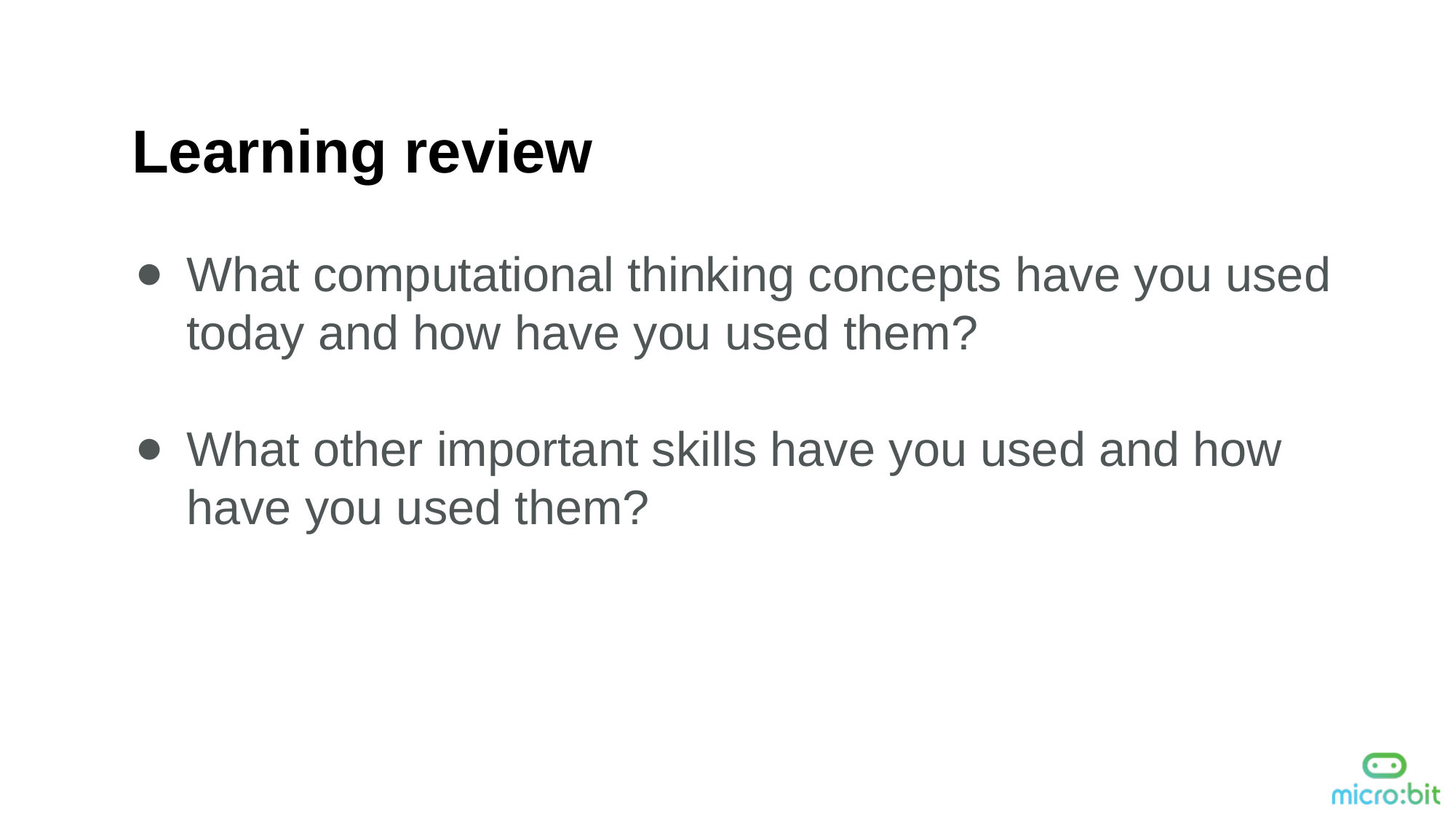

Learning review

What computational thinking concepts have you used today and how have you used them?
What other important skills have you used and how have you used them?